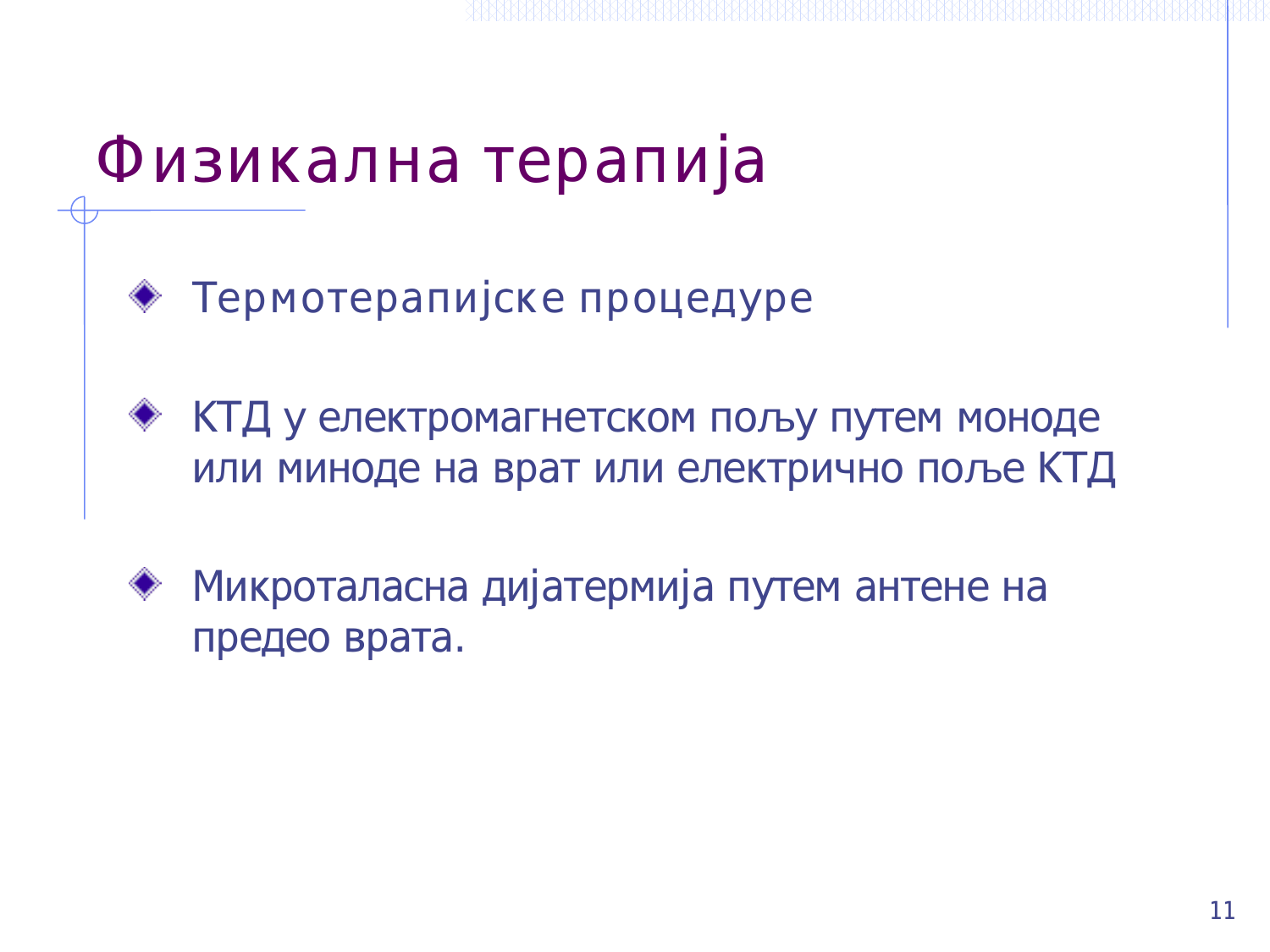

# Физикална терапија
Термотерапијске процедуре

КТД у електромагнетском пољу путем моноде или миноде на врат или електрично поље КТД

Микроталасна дијатермија путем антене на предео врата.
11